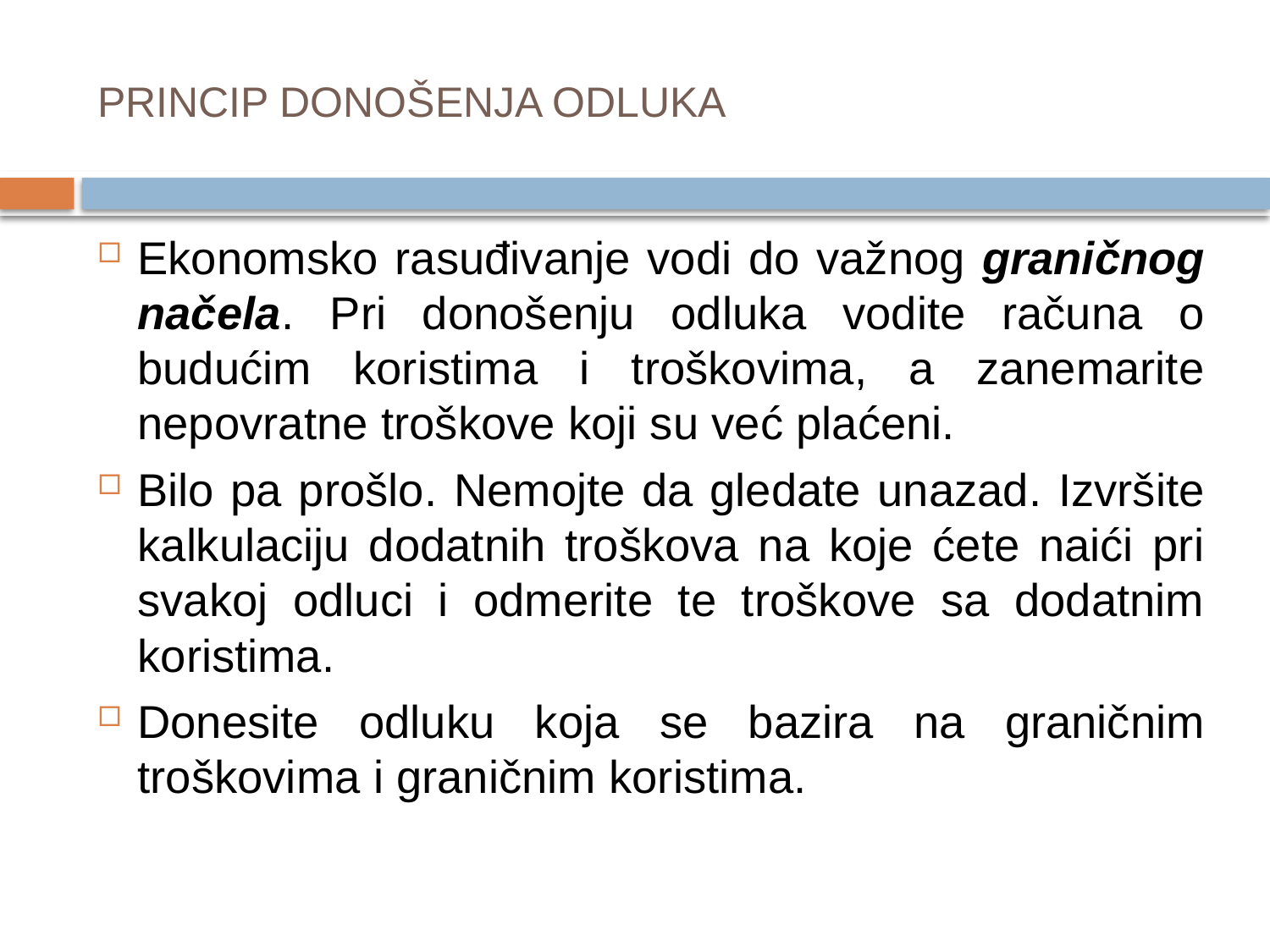

# PRINCIP DONOŠENJA ODLUKA
Ekonomsko rasuđivanje vodi do važnog graničnog načela. Pri donošenju odluka vodite računa o budućim koristima i troškovima, a zanemarite nepovratne troškove koji su već plaćeni.
Bilo pa prošlo. Nemojte da gledate unazad. Izvršite kalkulaciju dodatnih troškova na koje ćete naići pri svakoj odluci i odmerite te troškove sa dodatnim koristima.
Donesite odluku koja se bazira na graničnim troškovima i graničnim koristima.